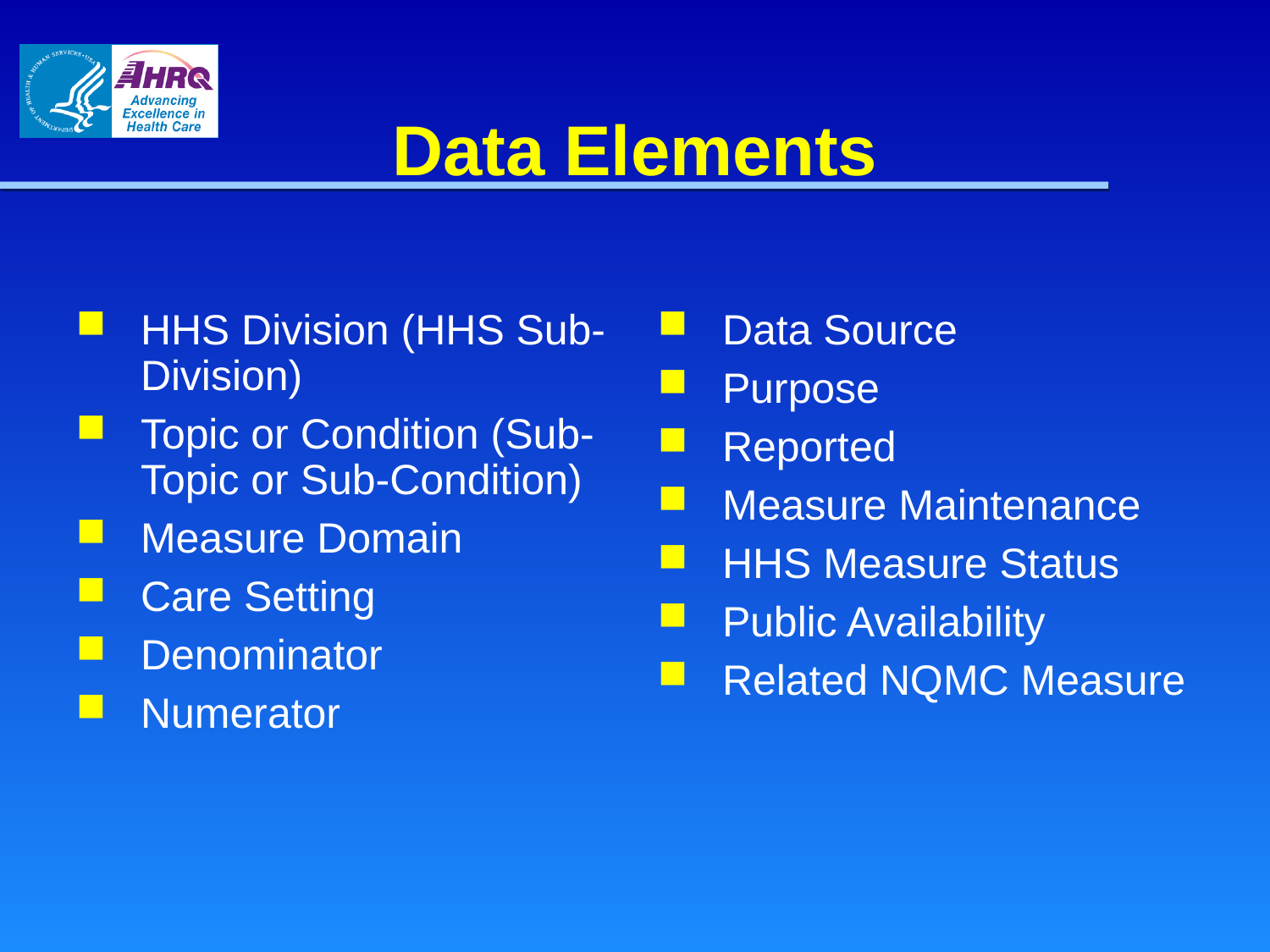

# Data Elements

HHS Division (HHS Sub-Division)
Topic or Condition (Sub-Topic or Sub-Condition)
Measure Domain
Care Setting
Denominator
Numerator
Data Source
Purpose
Reported
Measure Maintenance
HHS Measure Status
Public Availability
Related NQMC Measure